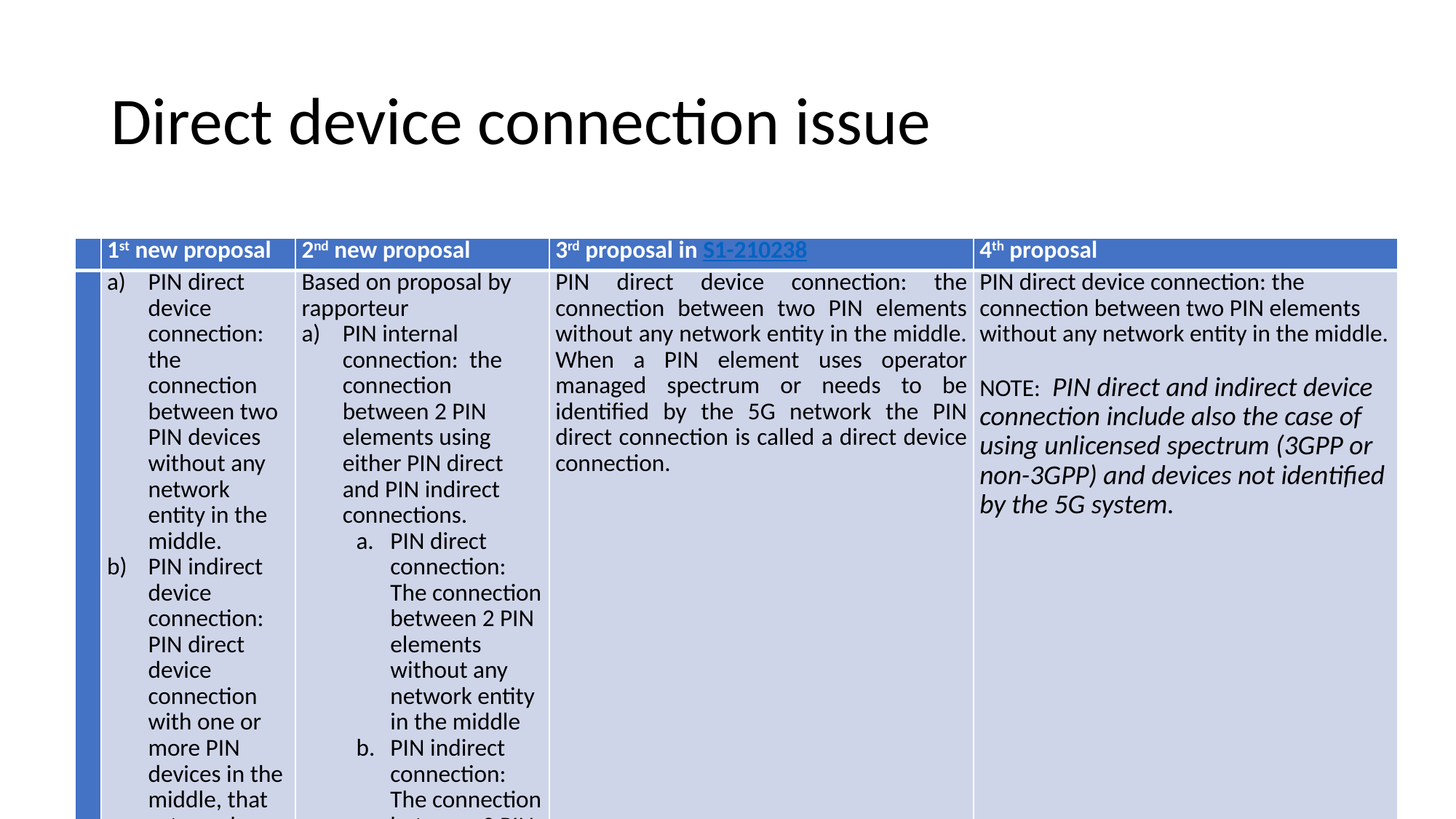

# Direct device connection issue
|  | 1st new proposal | 2nd new proposal | 3rd proposal in S1-210238 | 4th proposal |
| --- | --- | --- | --- | --- |
|  | PIN direct device connection: the connection between two PIN devices without any network entity in the middle. PIN indirect device connection: PIN direct device connection with one or more PIN devices in the middle, that act as relays. | Based on proposal by rapporteur PIN internal connection:  the connection between 2 PIN elements using either PIN direct and PIN indirect connections. PIN direct connection: The connection between 2 PIN elements without any network entity in the middle PIN indirect connection:  The connection between 2 PIN elements with one or more PIN elements that act as a PIN Relay between the 2 PIN elements PIN Relay: A PIN Element that acts as a relay between 2  or more PIN elements. | PIN direct device connection: the connection between two PIN elements without any network entity in the middle. When a PIN element uses operator managed spectrum or needs to be identified by the 5G network the PIN direct connection is called a direct device connection. | PIN direct device connection: the connection between two PIN elements without any network entity in the middle. NOTE: PIN direct and indirect device connection include also the case of using unlicensed spectrum (3GPP or non-3GPP) and devices not identified by the 5G system. |